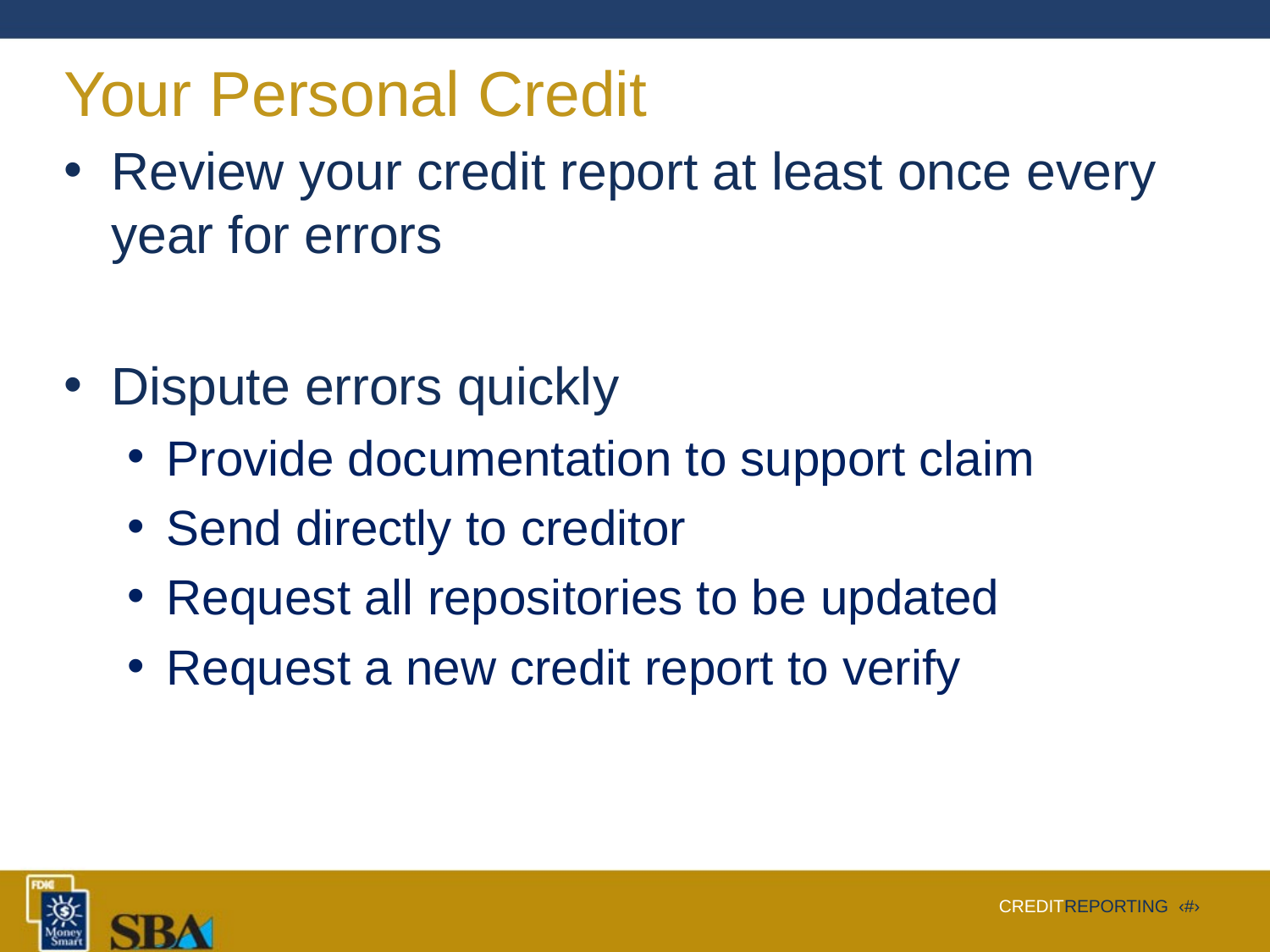

# Your Personal Credit
Review your credit report at least once every year for errors

Dispute errors quickly
Provide documentation to support claim
Send directly to creditor
Request all repositories to be updated
Request a new credit report to verify